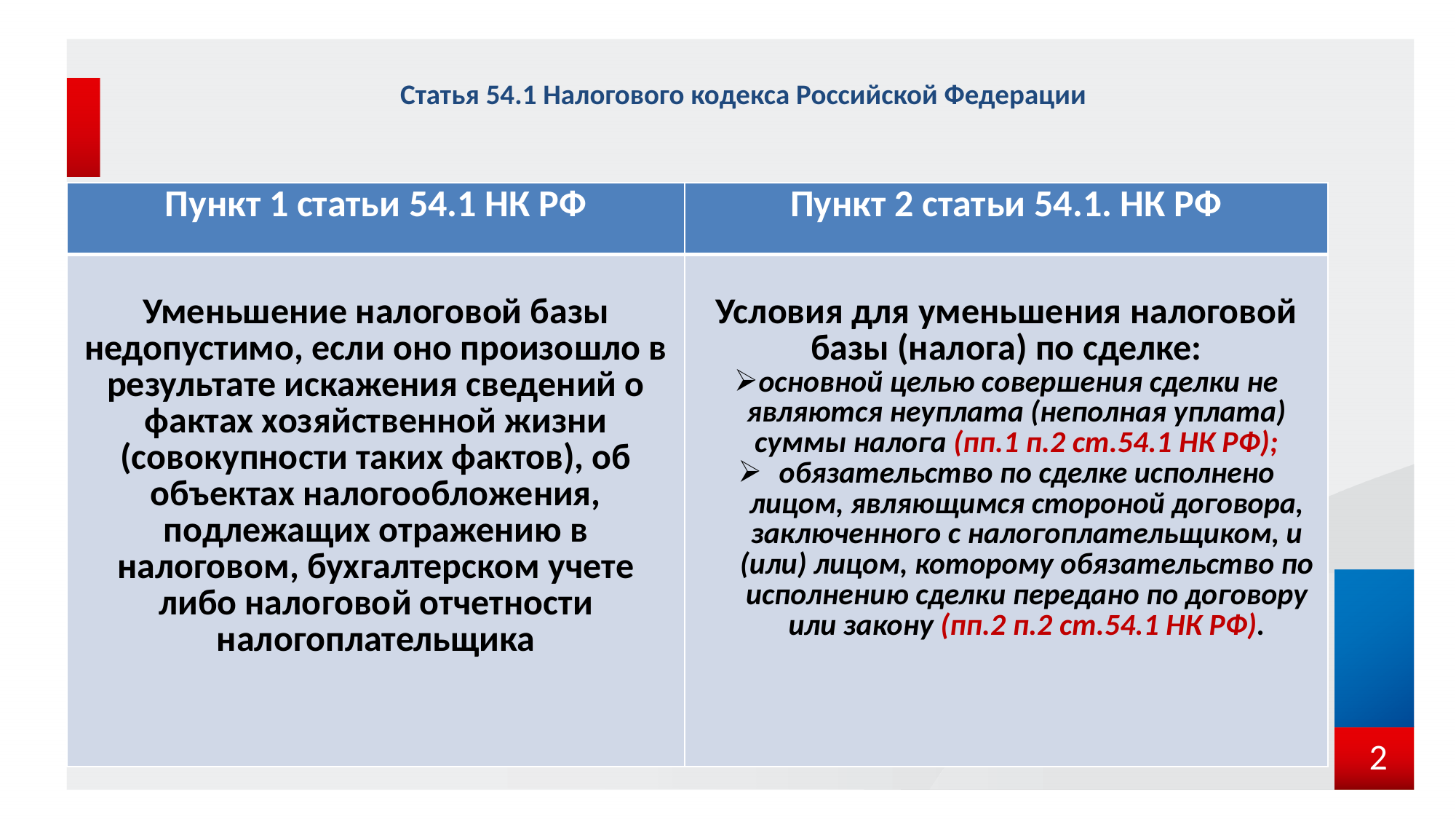

# Статья 54.1 Налогового кодекса Российской Федерации
| Пункт 1 статьи 54.1 НК РФ | Пункт 2 статьи 54.1. НК РФ |
| --- | --- |
| Уменьшение налоговой базы недопустимо, если оно произошло в результате искажения сведений о фактах хозяйственной жизни (совокупности таких фактов), об объектах налогообложения, подлежащих отражению в налоговом, бухгалтерском учете либо налоговой отчетности налогоплательщика | Условия для уменьшения налоговой базы (налога) по сделке: основной целью совершения сделки не являются неуплата (неполная уплата) суммы налога (пп.1 п.2 ст.54.1 НК РФ); обязательство по сделке исполнено лицом, являющимся стороной договора, заключенного с налогоплательщиком, и (или) лицом, которому обязательство по исполнению сделки передано по договору или закону (пп.2 п.2 ст.54.1 НК РФ). |
2